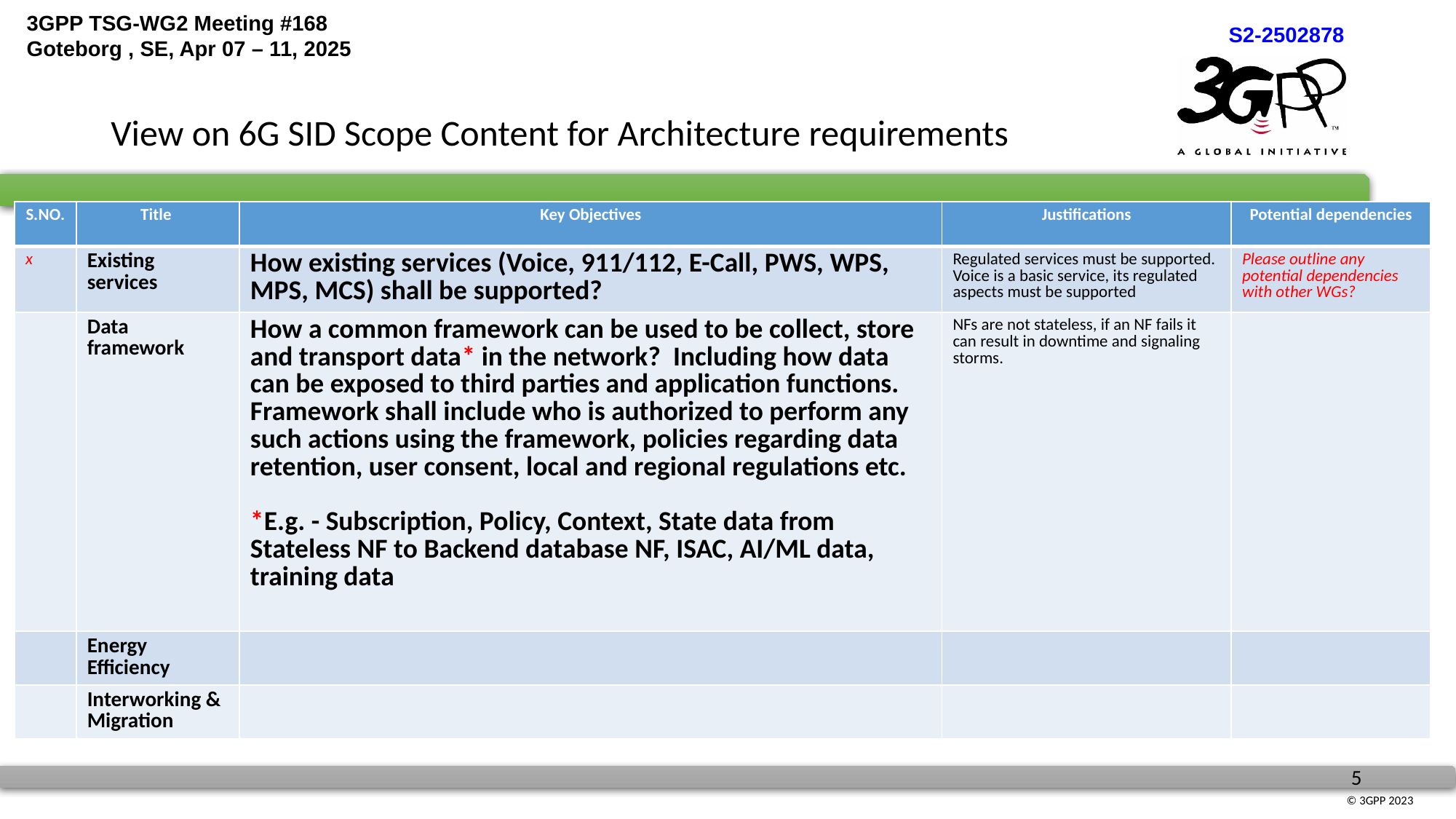

# View on 6G SID Scope Content for Architecture requirements
| S.NO. | Title | Key Objectives | Justifications | Potential dependencies |
| --- | --- | --- | --- | --- |
| x | Existing services | How existing services (Voice, 911/112, E-Call, PWS, WPS, MPS, MCS) shall be supported? | Regulated services must be supported. Voice is a basic service, its regulated aspects must be supported | Please outline any potential dependencies with other WGs? |
|  | Data framework | How a common framework can be used to be collect, store and transport data\* in the network?  Including how data can be exposed to third parties and application functions.  Framework shall include who is authorized to perform any such actions using the framework, policies regarding data retention, user consent, local and regional regulations etc. \*E.g. - Subscription, Policy, Context, State data from Stateless NF to Backend database NF, ISAC, AI/ML data, training data | NFs are not stateless, if an NF fails it can result in downtime and signaling storms. |  |
|  | Energy Efficiency |  |  |  |
|  | Interworking & Migration |  |  |  |